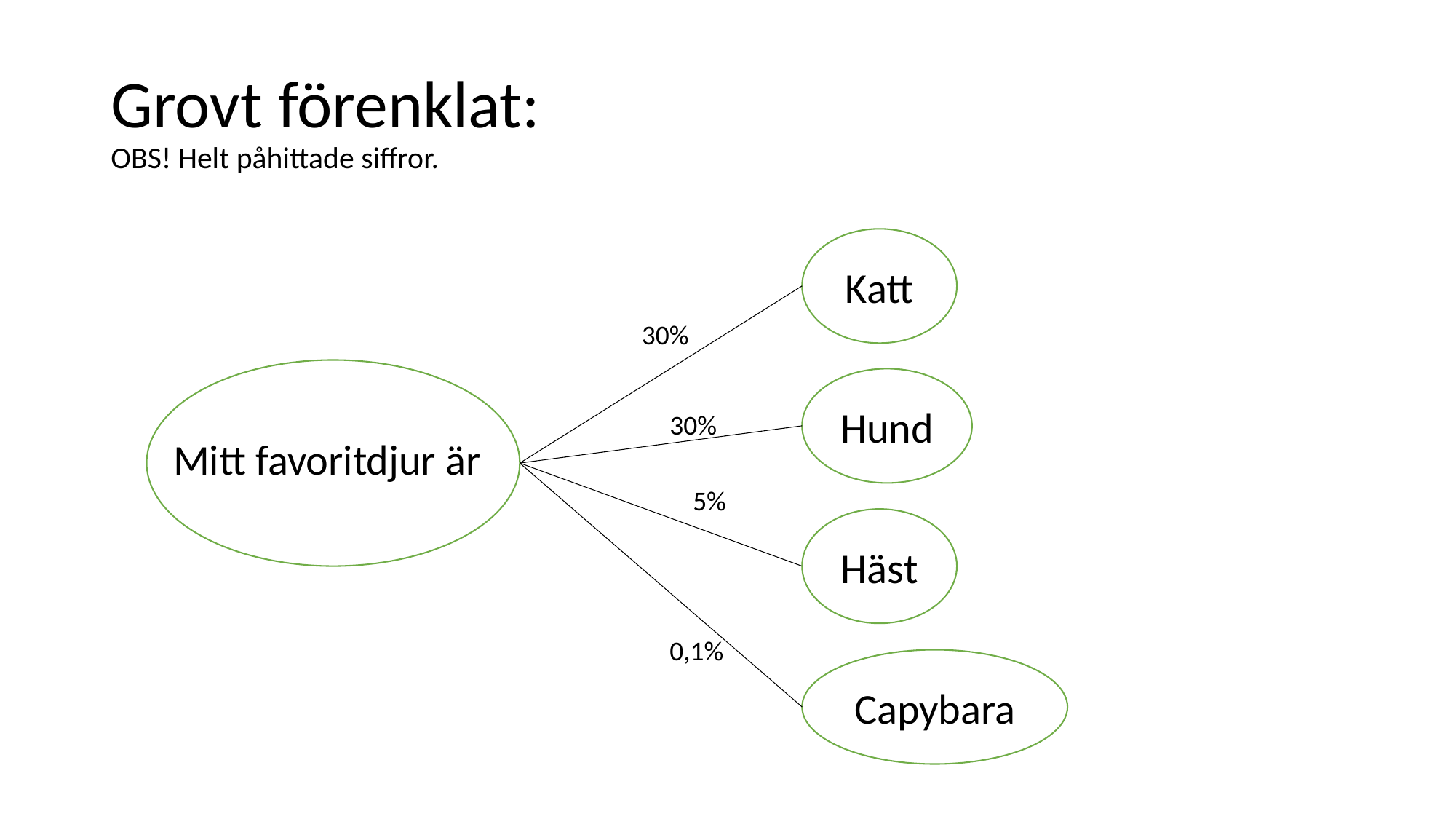

# Grovt förenklat: OBS! Helt påhittade siffror.
Katt
30%

Hund
30%
Mitt favoritdjur är
5%
Häst
0,1%
Capybara